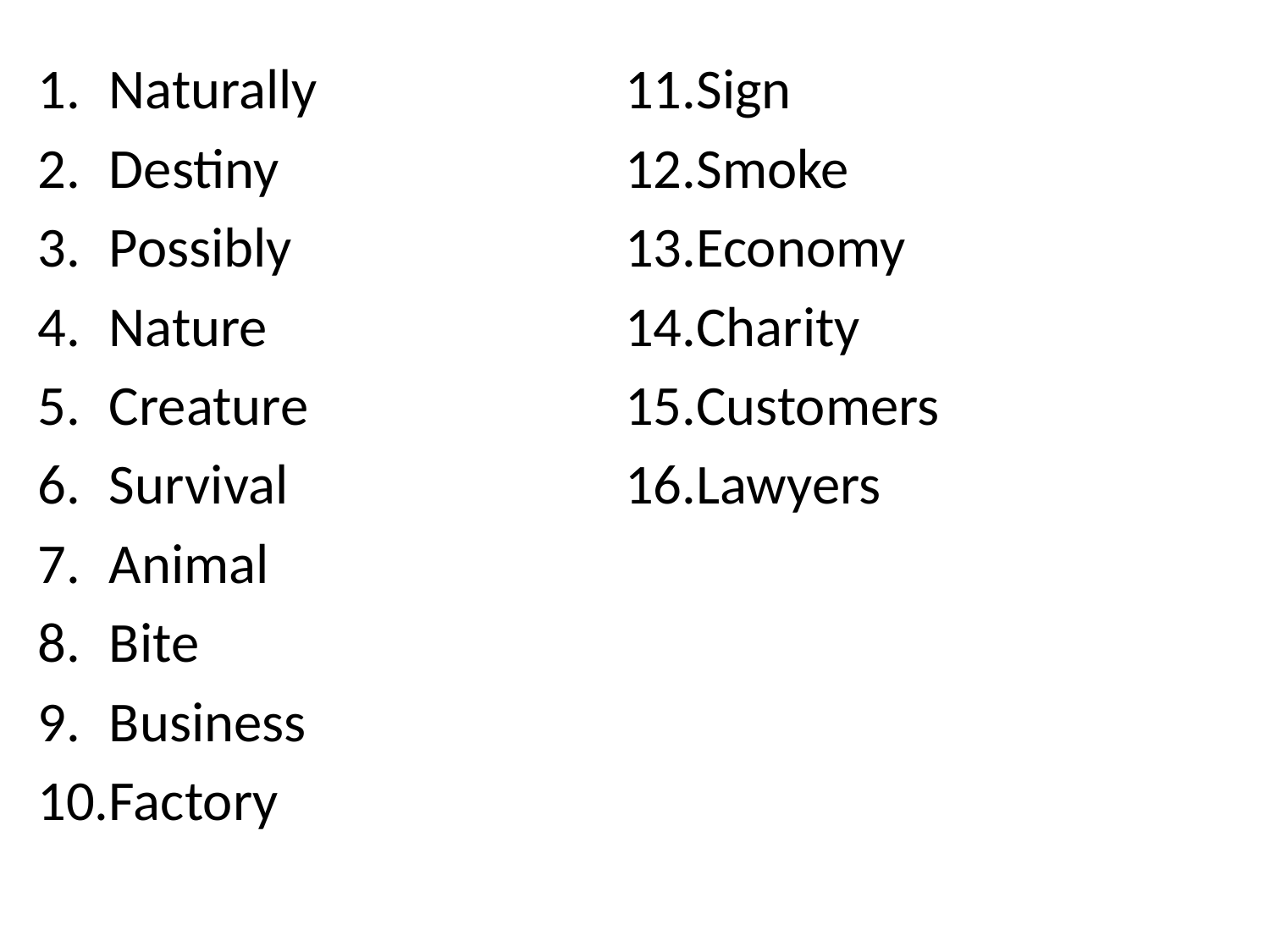

Naturally
Destiny
Possibly
Nature
Creature
Survival
Animal
Bite
Business
Factory
Sign
Smoke
Economy
Charity
Customers
Lawyers